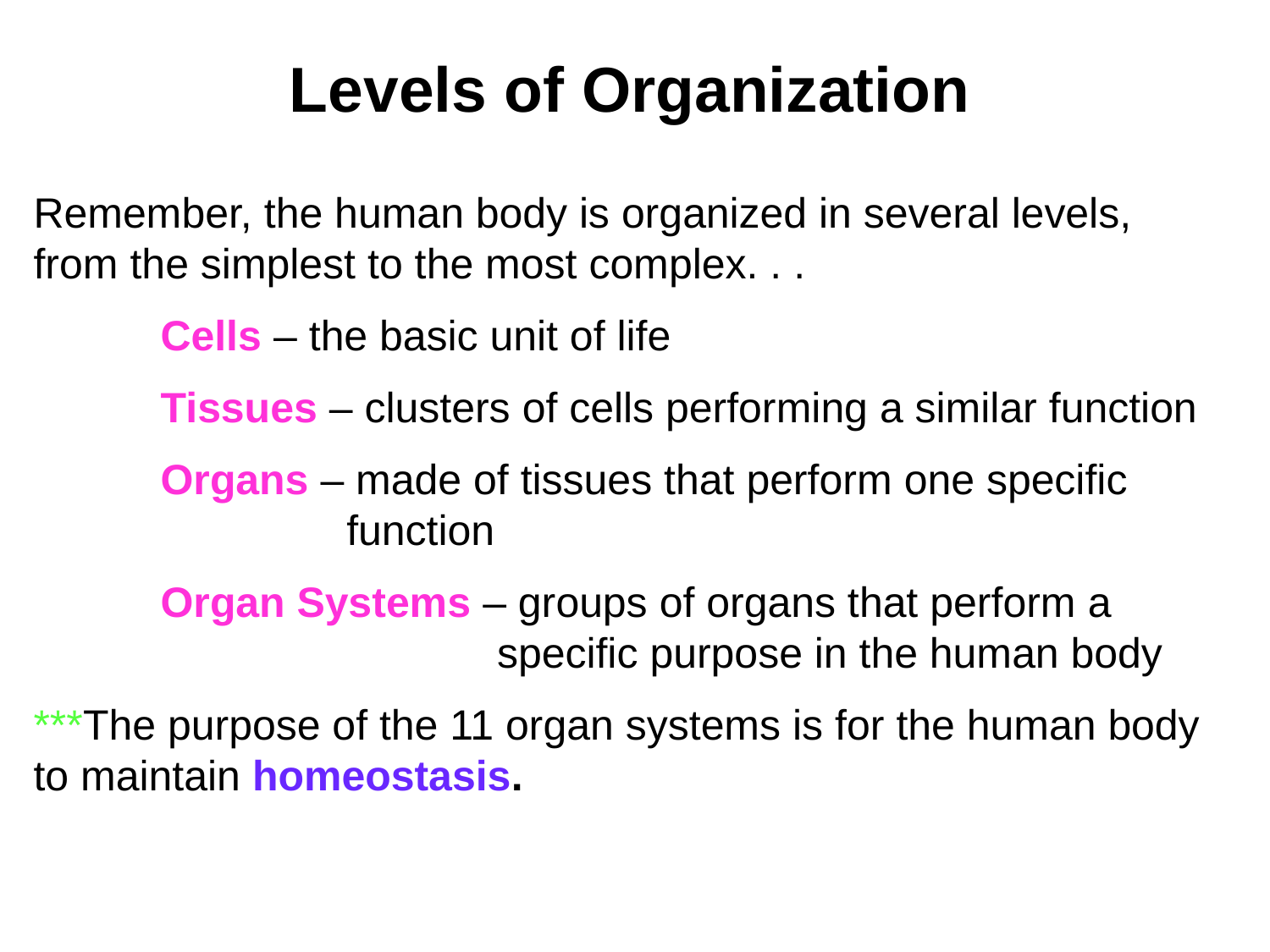

Levels of Organization
Remember, the human body is organized in several levels, from the simplest to the most complex. . .
	Cells – the basic unit of life
	Tissues – clusters of cells performing a similar function
	Organs – made of tissues that perform one specific 			     function
	Organ Systems – groups of organs that perform a 				       specific purpose in the human body
***The purpose of the 11 organ systems is for the human body to maintain homeostasis.